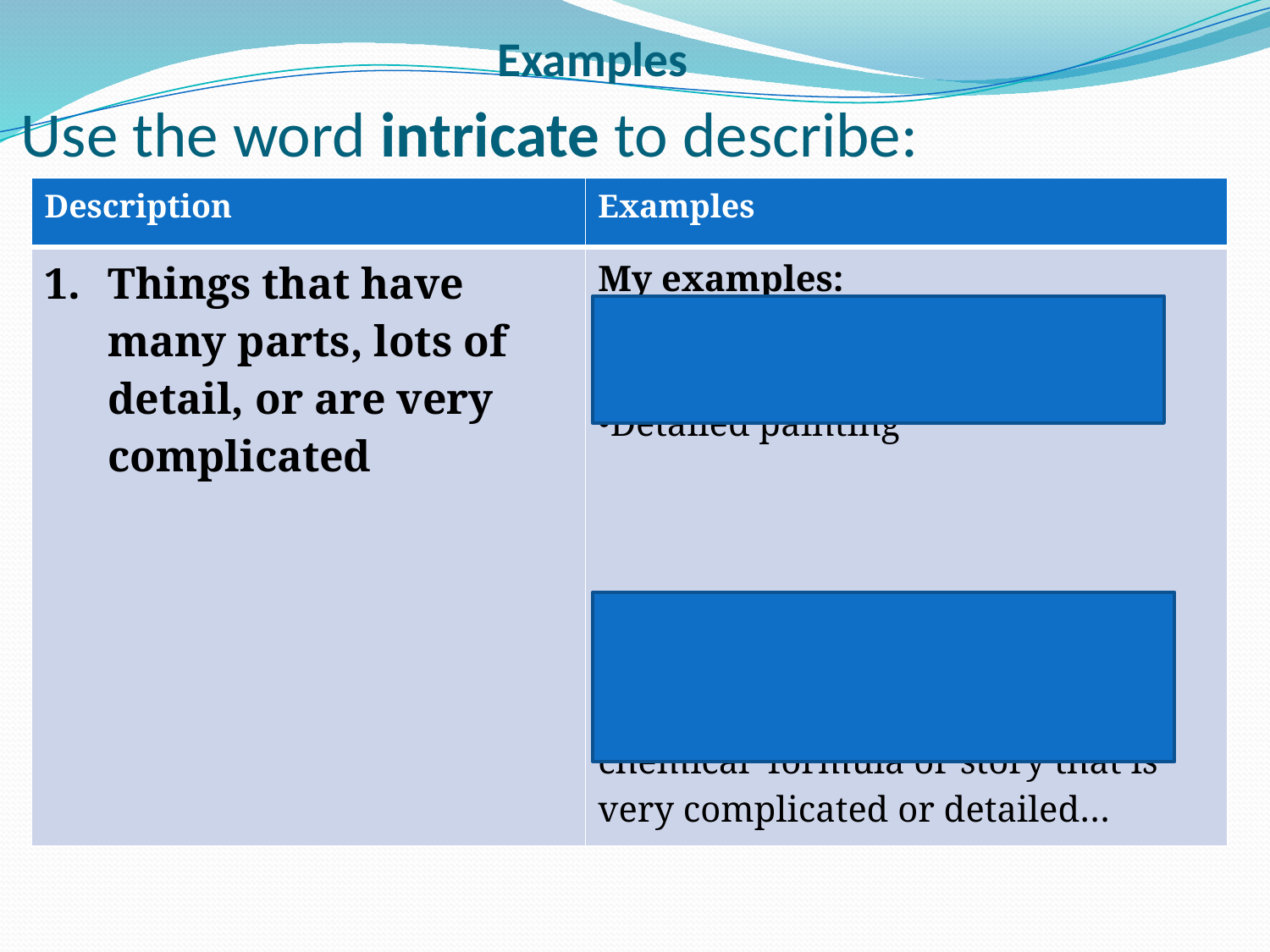

Examples
# Use the word intricate to describe:
| Description | Examples |
| --- | --- |
| Things that have many parts, lots of detail, or are very complicated | My examples: D.N.A. Snowflakes Detailed painting Your examples: …think about any object, design/pattern, math equation, chemical formula or story that is very complicated or detailed… |